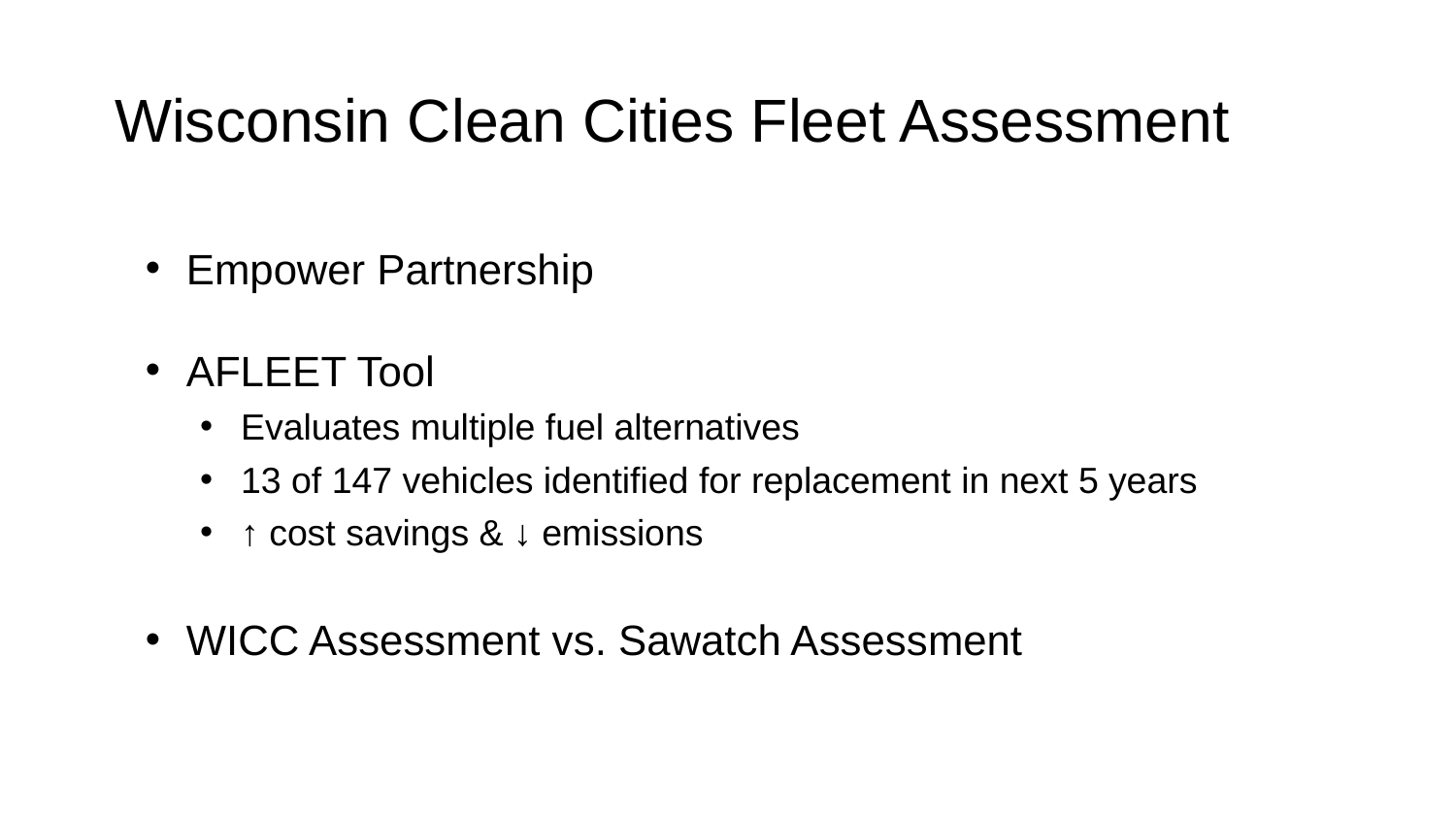

# Wisconsin Clean Cities Fleet Assessment
Empower Partnership

AFLEET Tool
Evaluates multiple fuel alternatives
13 of 147 vehicles identified for replacement in next 5 years
↑ cost savings & ↓ emissions

WICC Assessment vs. Sawatch Assessment